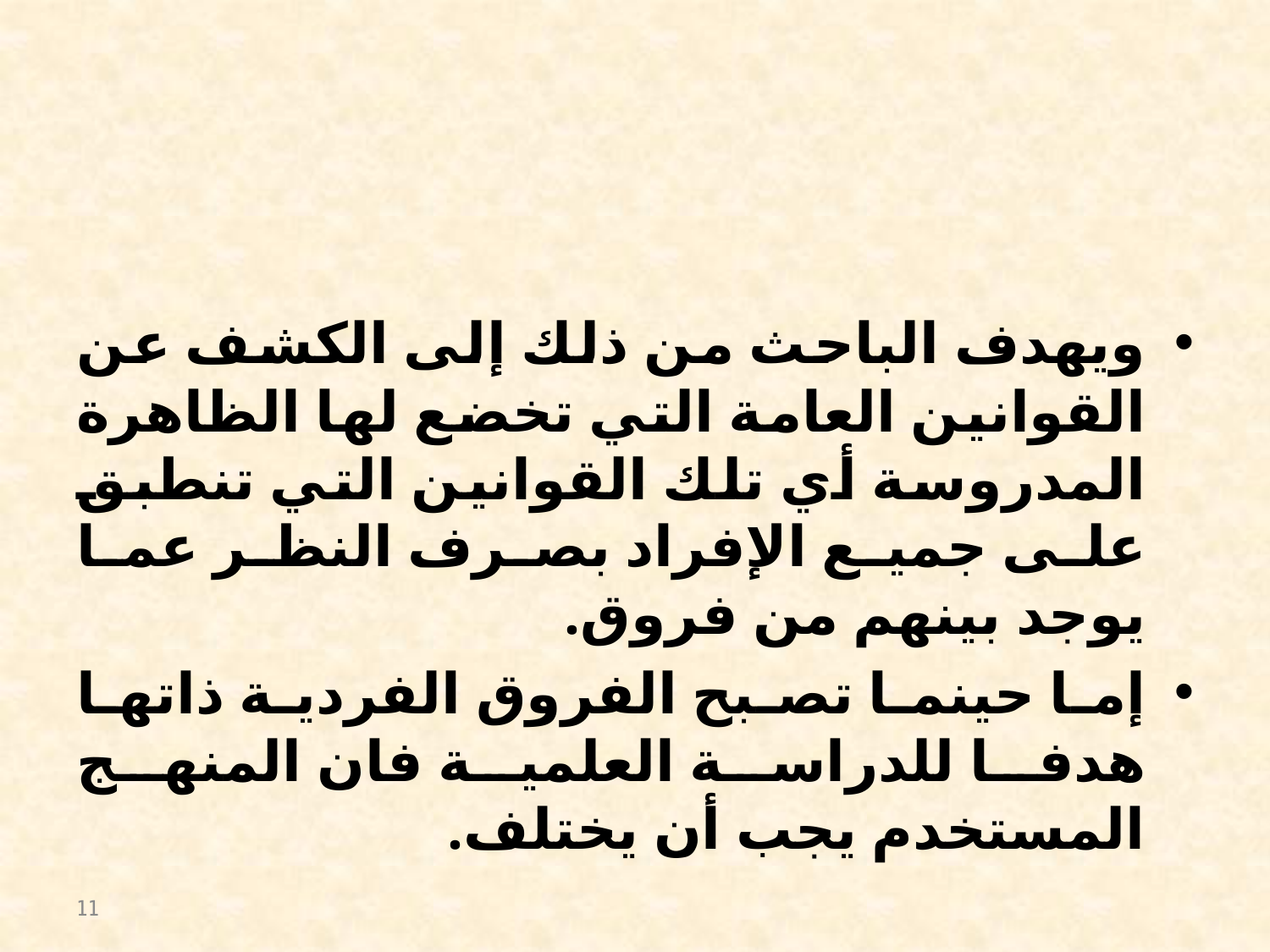

#

ويهدف الباحث من ذلك إلى الكشف عن القوانين العامة التي تخضع لها الظاهرة المدروسة أي تلك القوانين التي تنطبق على جميع الإفراد بصرف النظر عما يوجد بينهم من فروق.
إما حينما تصبح الفروق الفردية ذاتها هدفا للدراسة العلمية فان المنهج المستخدم يجب أن يختلف.
11